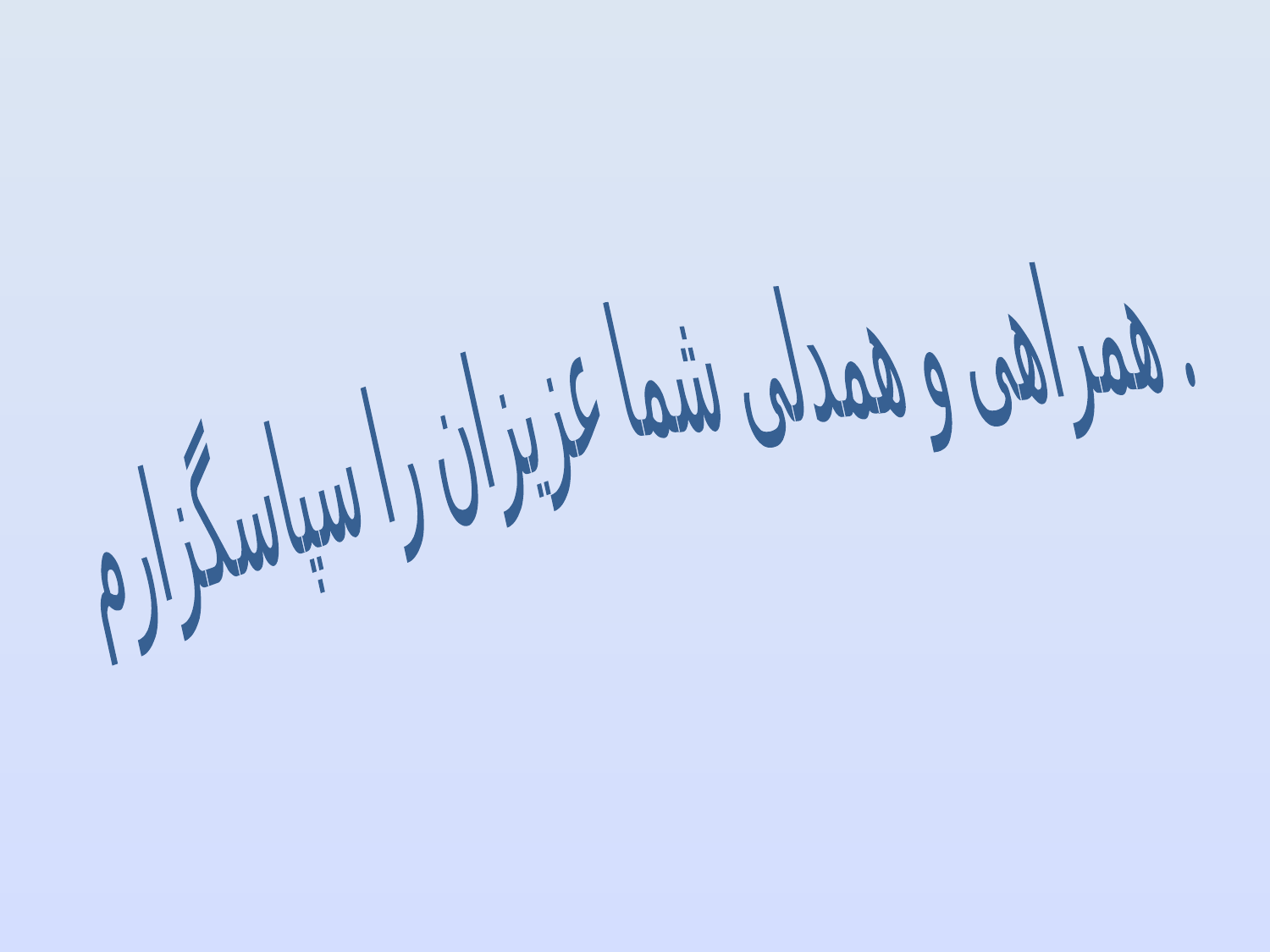

همراهی و همدلی شما عزیزان را سپاسگزارم .